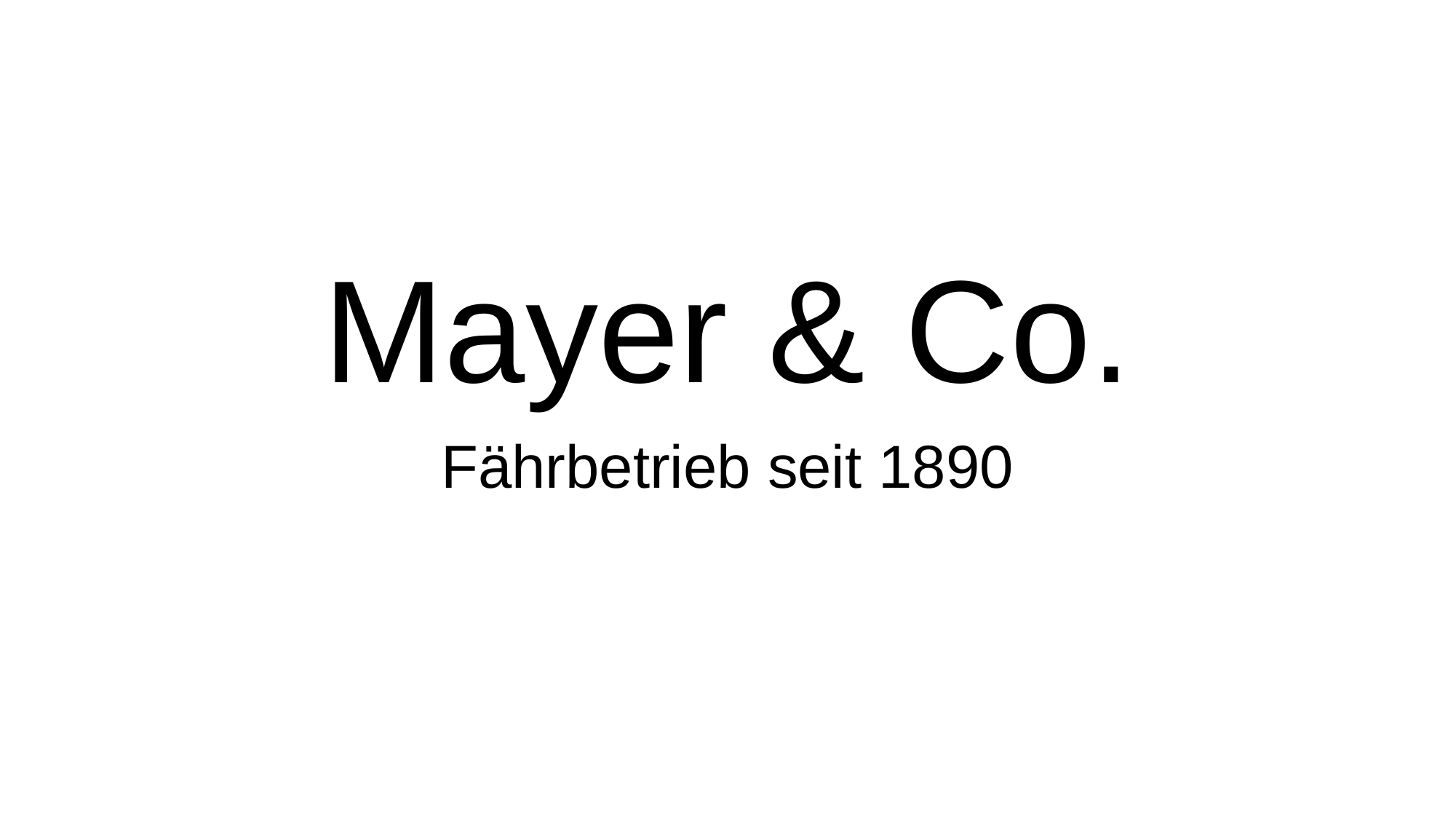

# Mayer & Co.
Fährbetrieb seit 1890